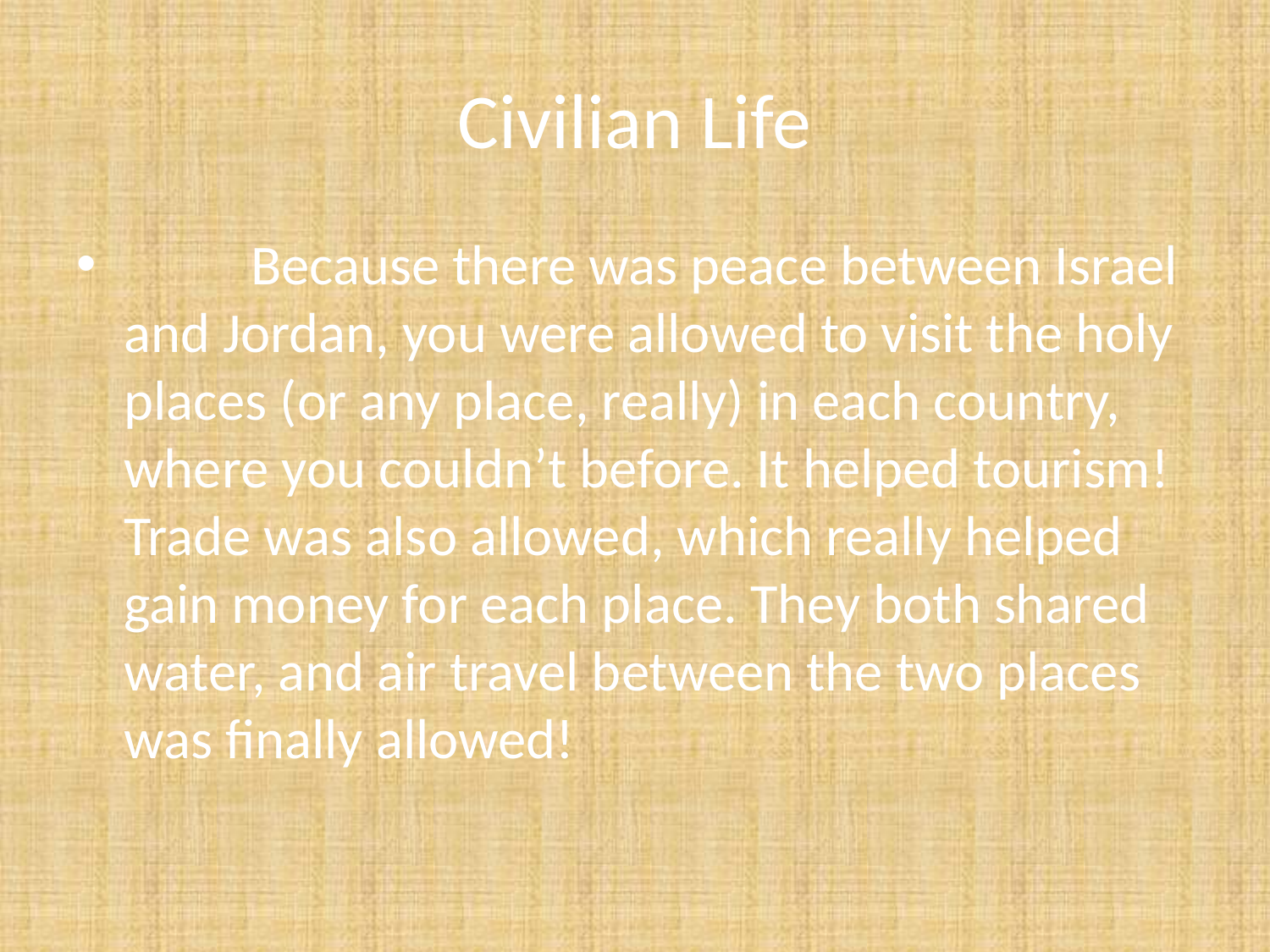

# Civilian Life
	Because there was peace between Israel and Jordan, you were allowed to visit the holy places (or any place, really) in each country, where you couldn’t before. It helped tourism! Trade was also allowed, which really helped gain money for each place. They both shared water, and air travel between the two places was finally allowed!